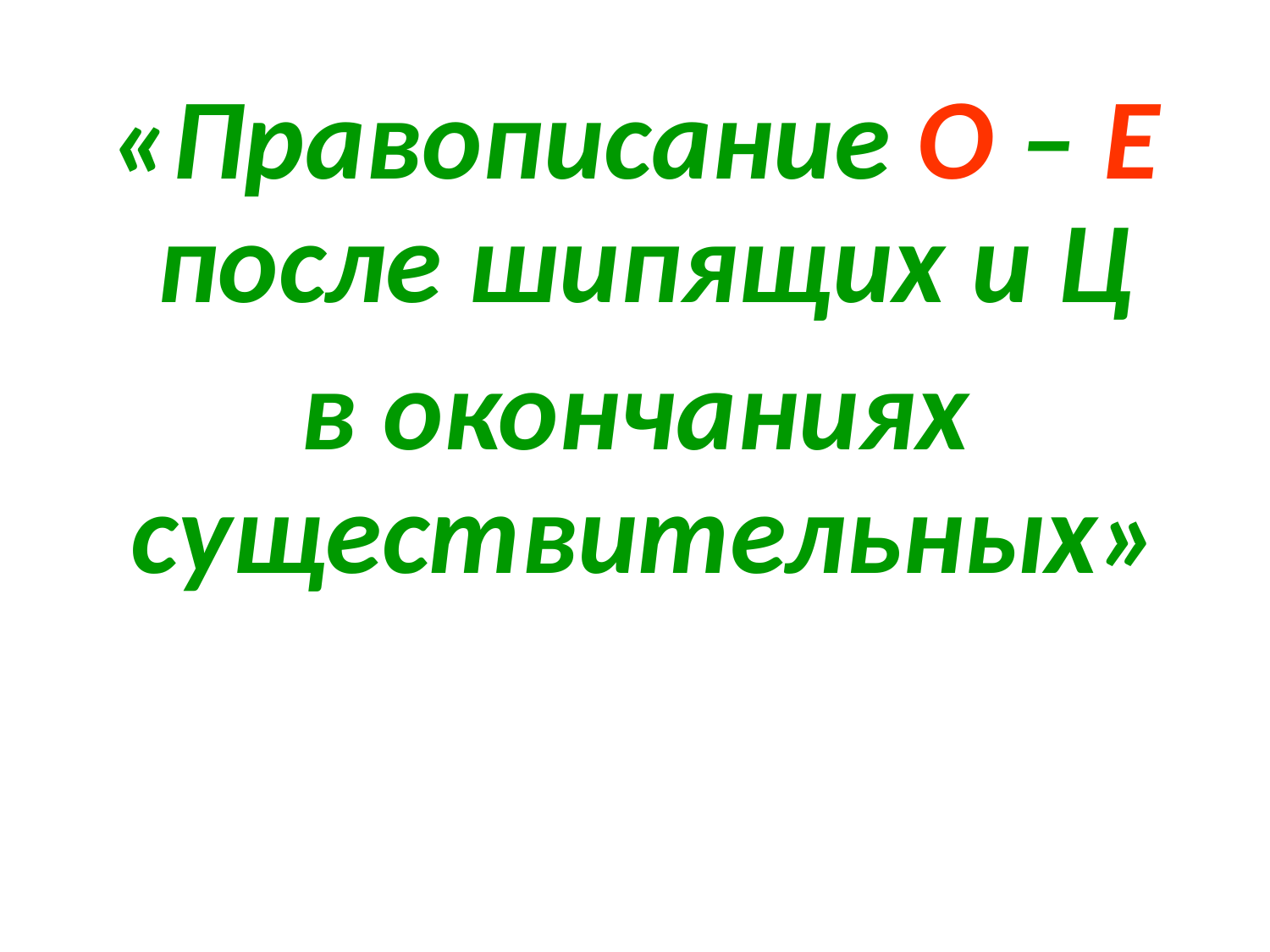

«Правописание О – Е после шипящих и Ц
в окончаниях существительных»